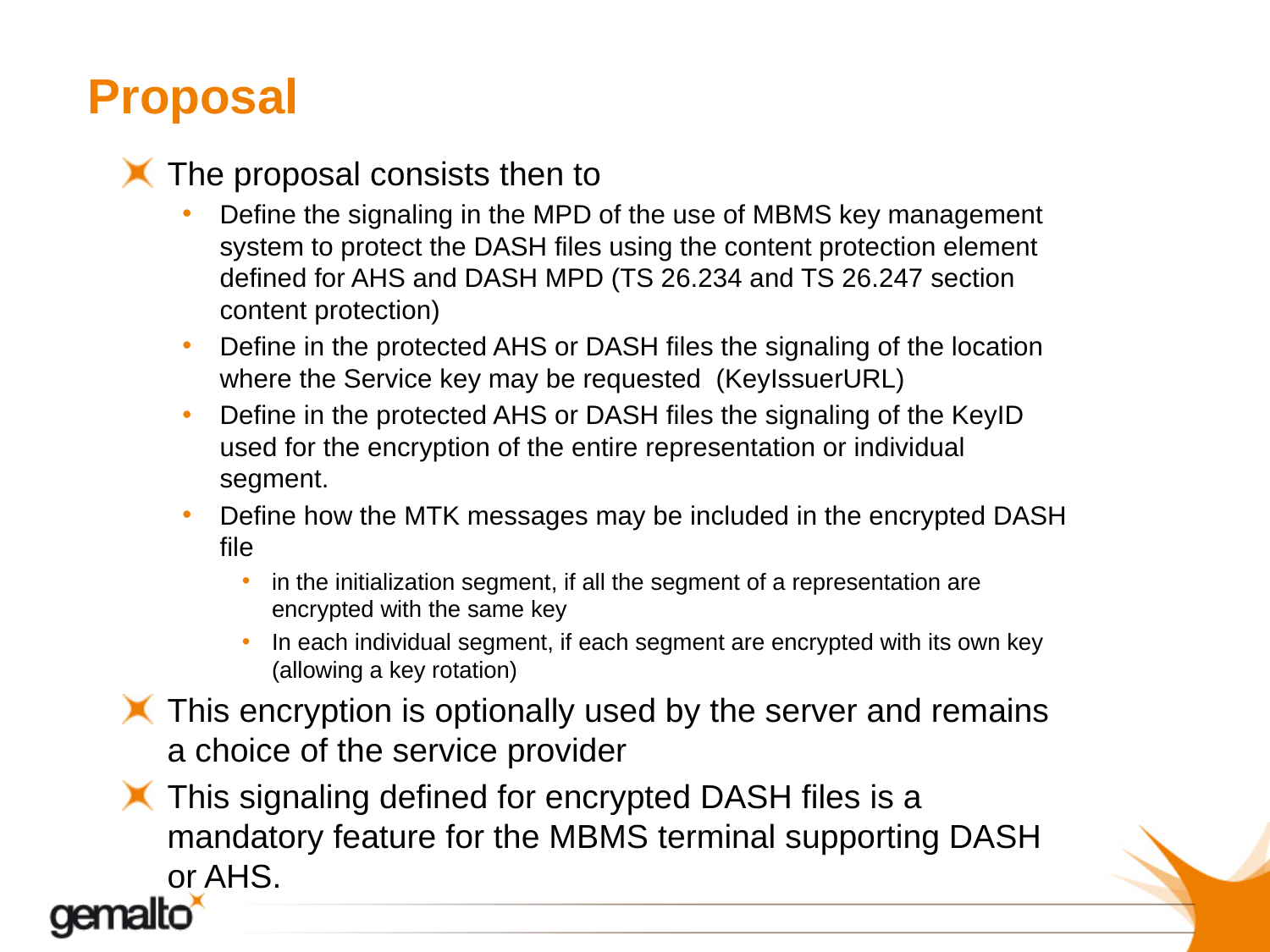

# Proposal
The proposal consists then to
Define the signaling in the MPD of the use of MBMS key management system to protect the DASH files using the content protection element  defined for AHS and DASH MPD (TS 26.234 and TS 26.247 section content protection)
Define in the protected AHS or DASH files the signaling of the location where the Service key may be requested  (KeyIssuerURL)
Define in the protected AHS or DASH files the signaling of the KeyID used for the encryption of the entire representation or individual segment.
Define how the MTK messages may be included in the encrypted DASH file
in the initialization segment, if all the segment of a representation are encrypted with the same key
In each individual segment, if each segment are encrypted with its own key (allowing a key rotation)
This encryption is optionally used by the server and remains a choice of the service provider
This signaling defined for encrypted DASH files is a mandatory feature for the MBMS terminal supporting DASH or AHS.